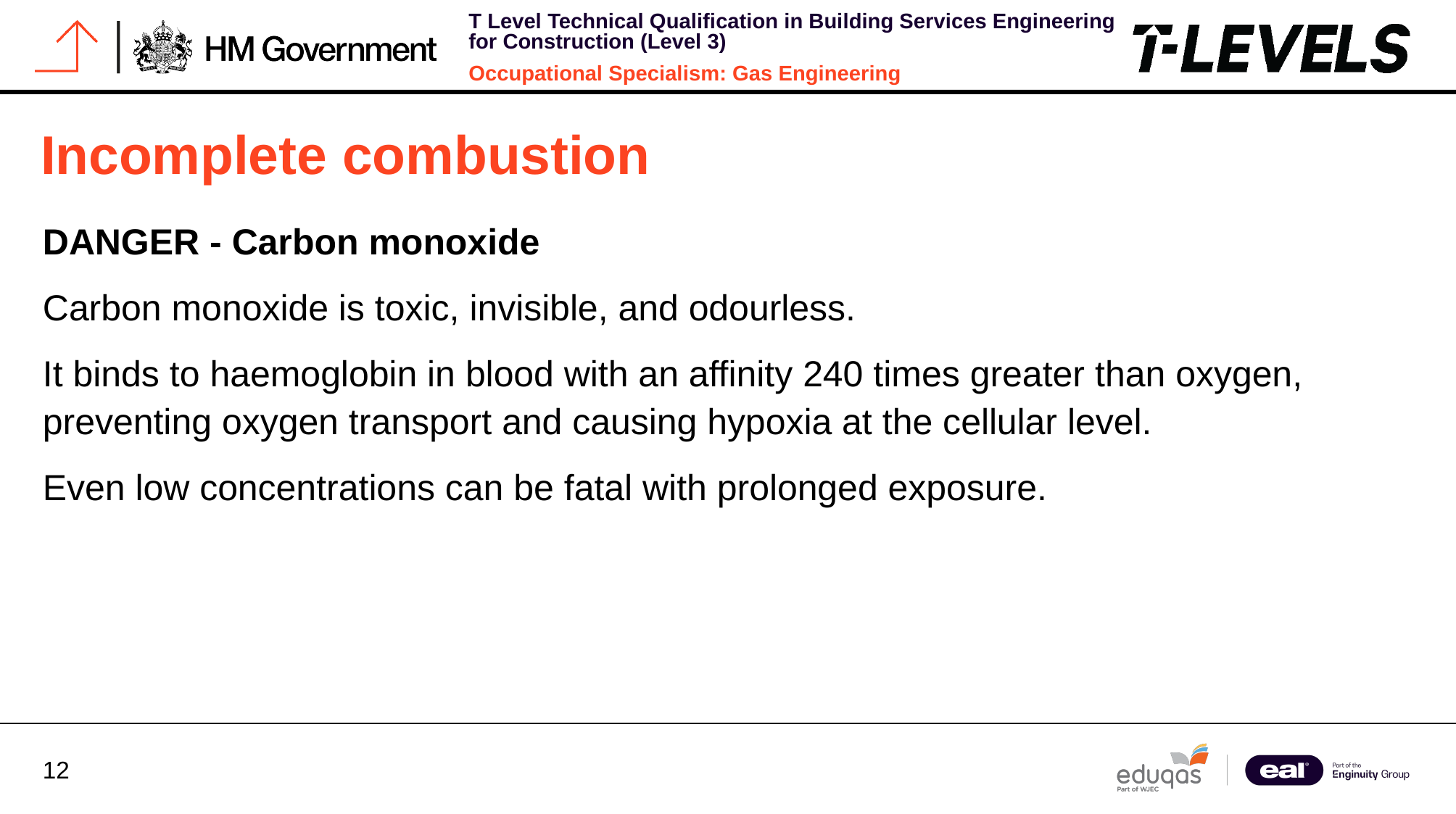

# Incomplete combustion
DANGER - Carbon monoxide
Carbon monoxide is toxic, invisible, and odourless.
It binds to haemoglobin in blood with an affinity 240 times greater than oxygen, preventing oxygen transport and causing hypoxia at the cellular level.
Even low concentrations can be fatal with prolonged exposure.